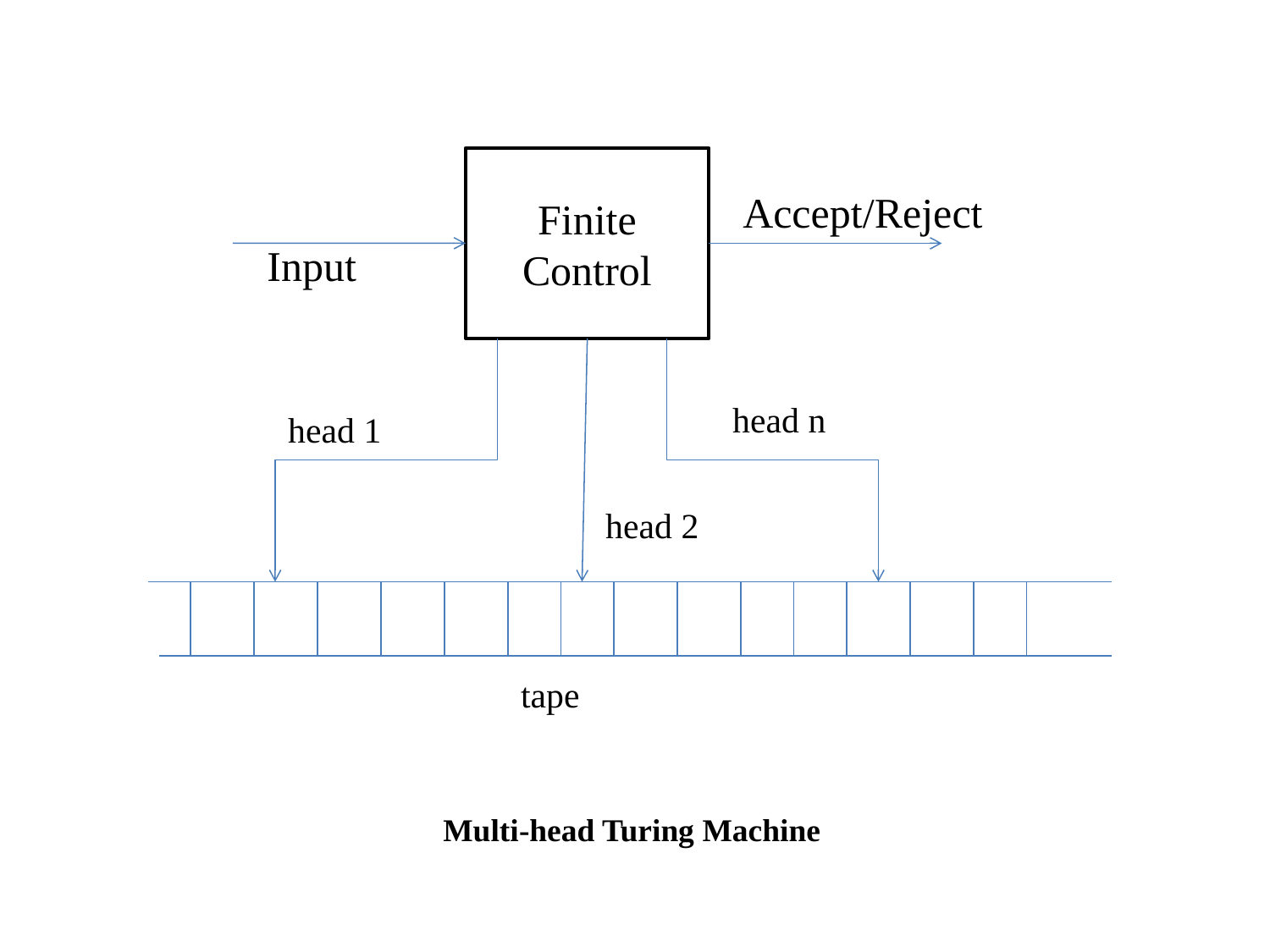

Finite Control
Accept/Reject
Input
head n
head 1
head 2
tape
Multi-head Turing Machine